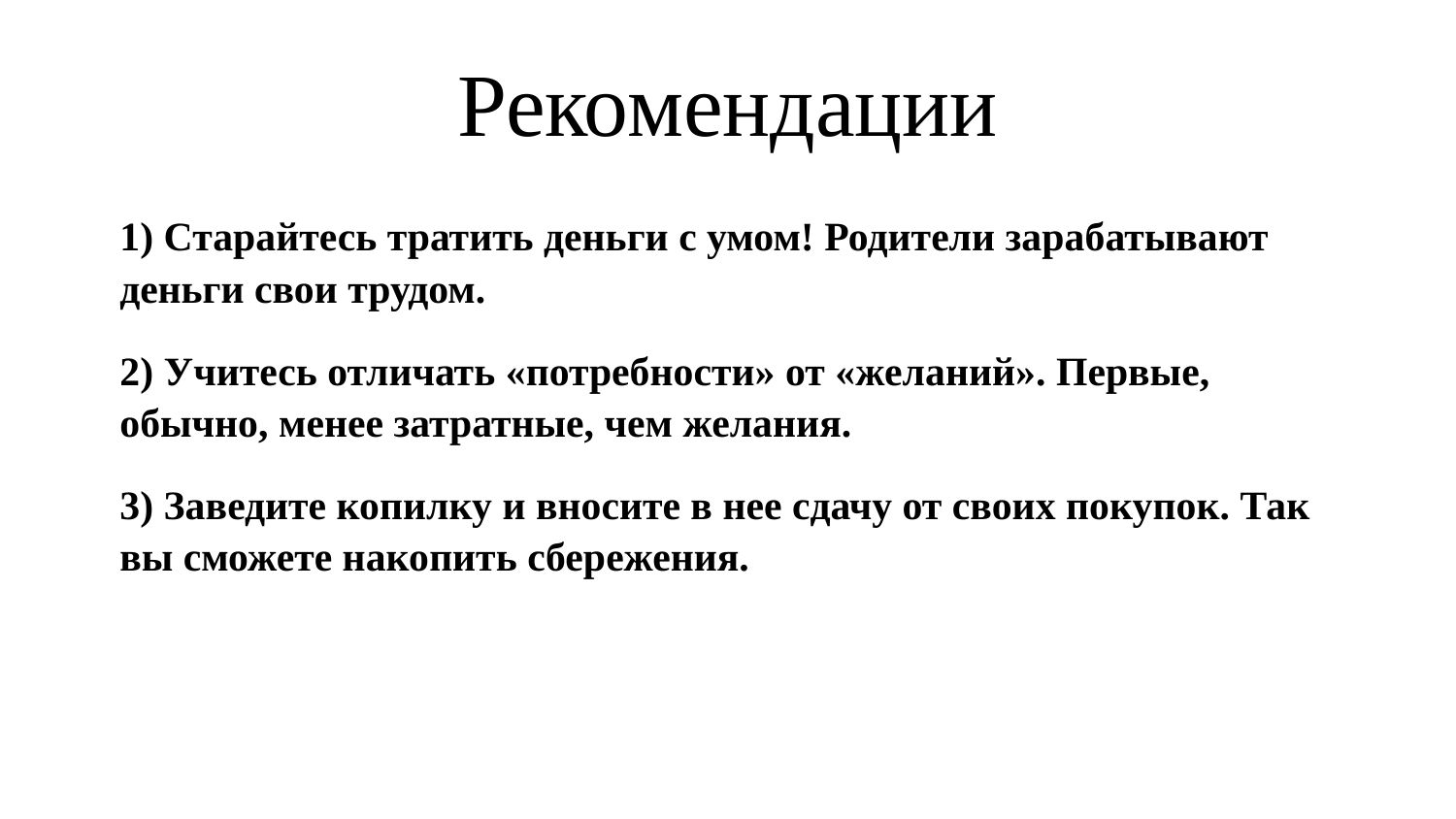

# Рекомендации
1) Старайтесь тратить деньги с умом! Родители зарабатывают деньги свои трудом.
2) Учитесь отличать «потребности» от «желаний». Первые, обычно, менее затратные, чем желания.
3) Заведите копилку и вносите в нее сдачу от своих покупок. Так вы сможете накопить сбережения.